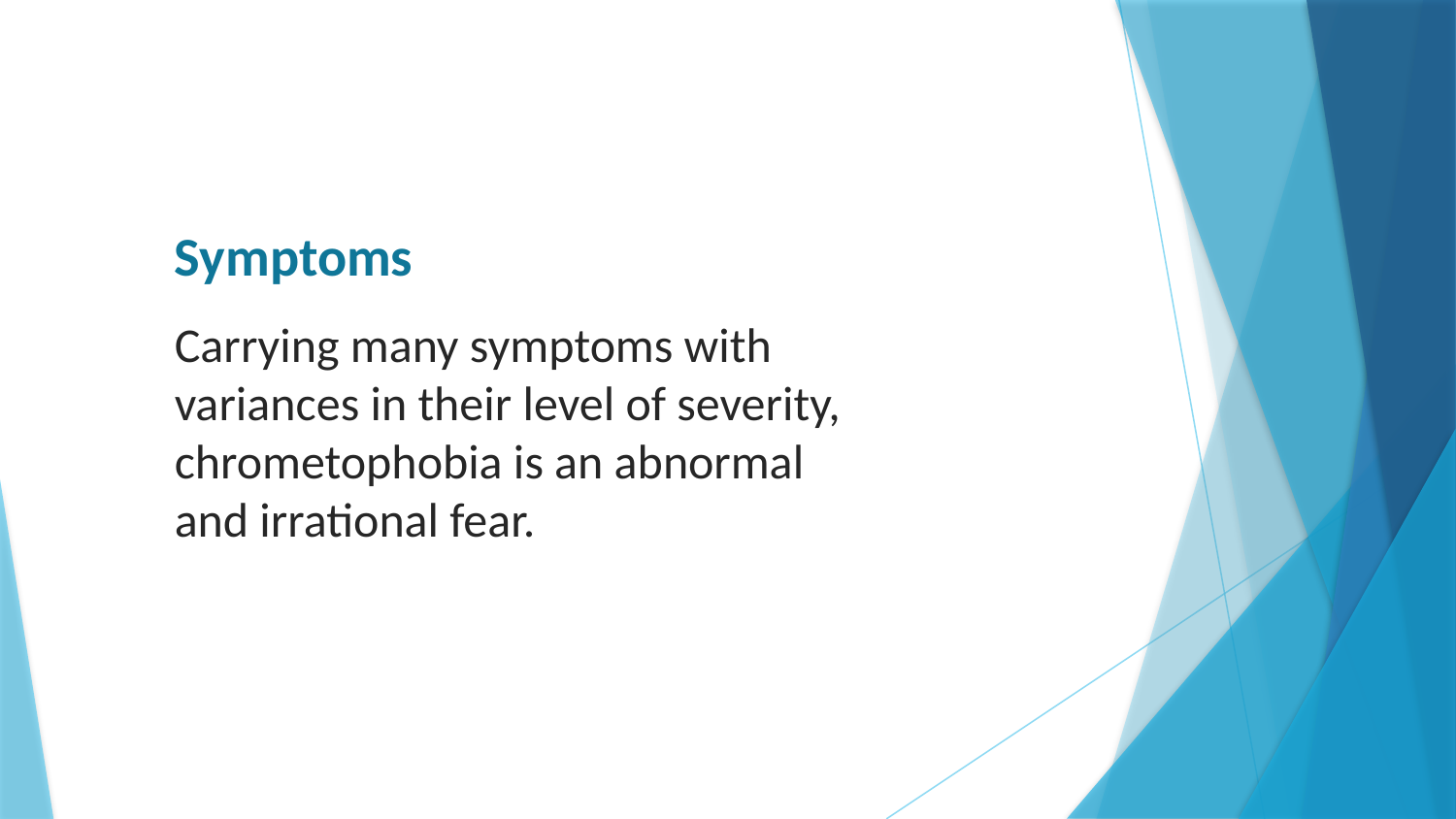

# Symptoms
Carrying many symptoms with variances in their level of severity, chrometophobia is an abnormal and irrational fear.